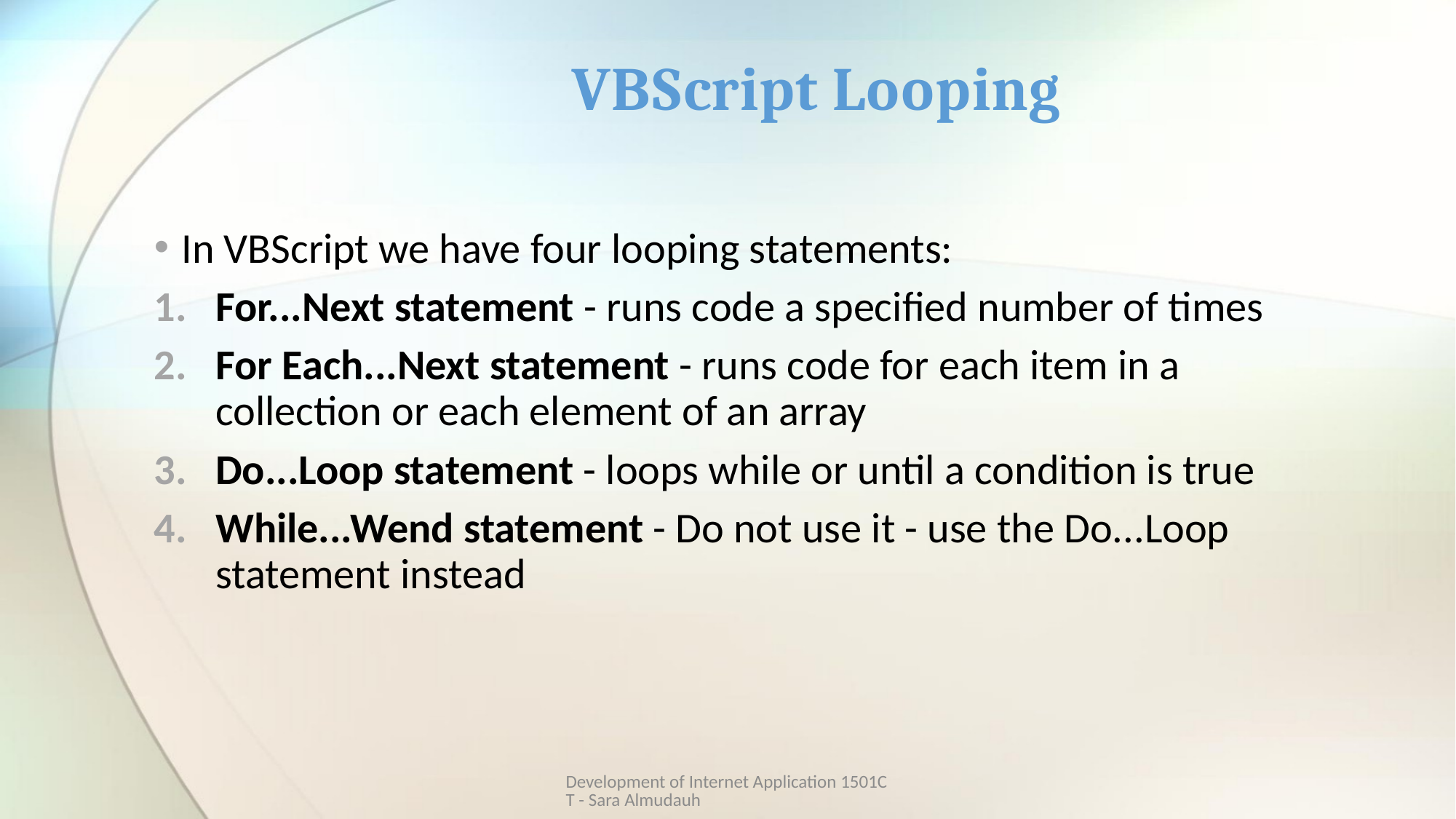

# VBScript Looping
In VBScript we have four looping statements:
For...Next statement - runs code a specified number of times
For Each...Next statement - runs code for each item in a collection or each element of an array
Do...Loop statement - loops while or until a condition is true
While...Wend statement - Do not use it - use the Do...Loop statement instead

Development of Internet Application 1501CT - Sara Almudauh